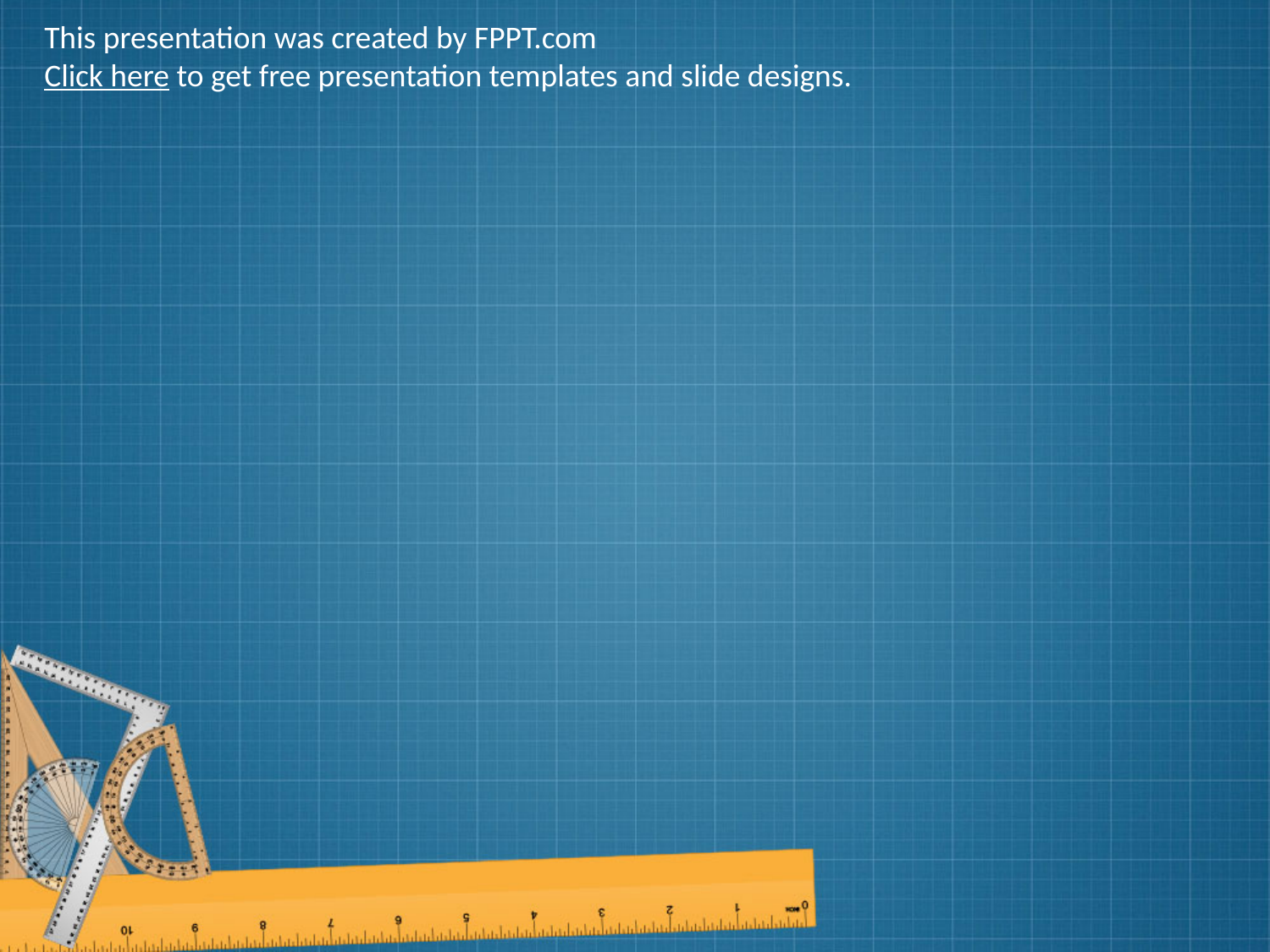

This presentation was created by FPPT.com
Click here to get free presentation templates and slide designs.